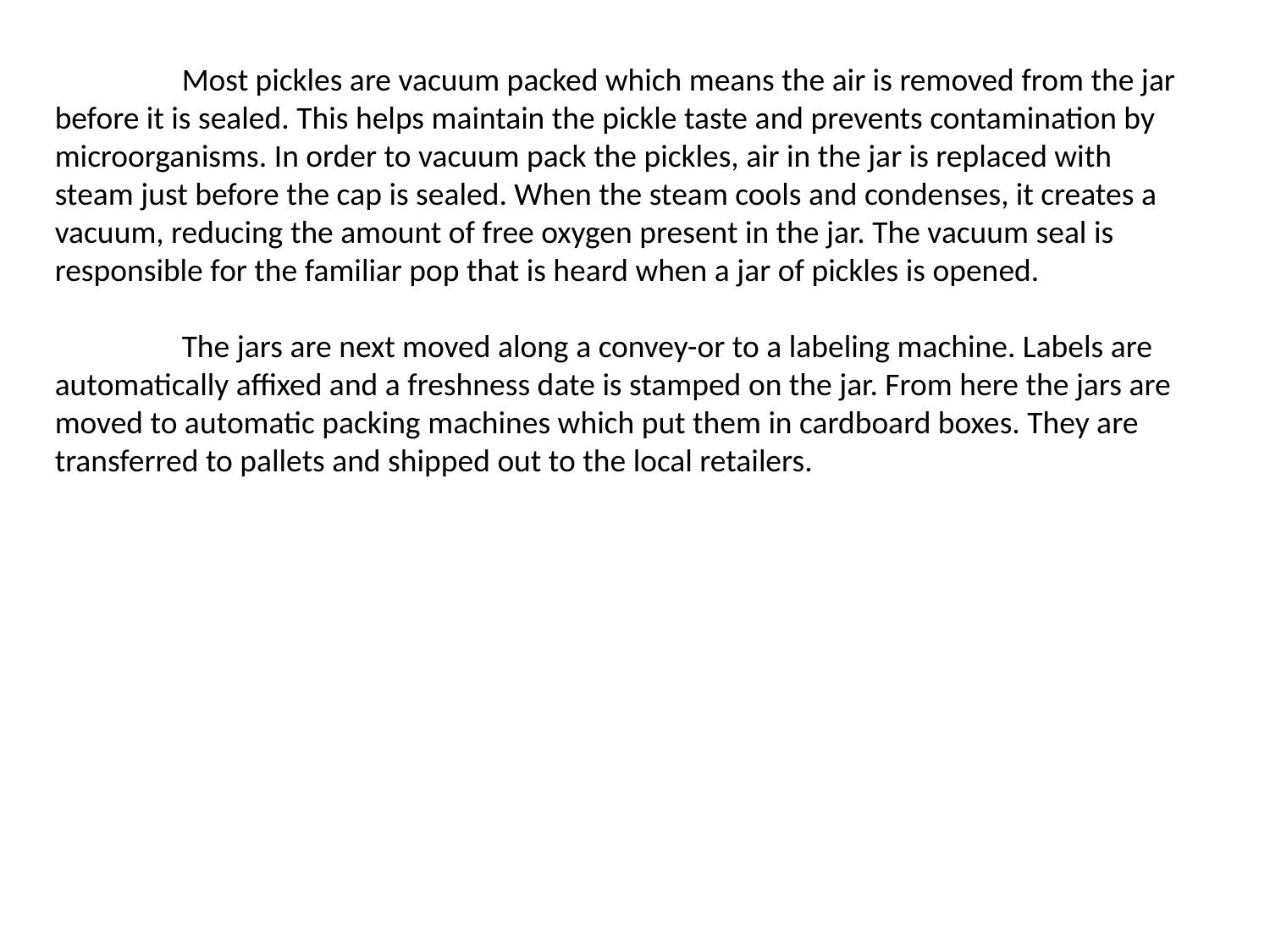

Most pickles are vacuum packed which means the air is removed from the jar before it is sealed. This helps maintain the pickle taste and prevents contamination by microorganisms. In order to vacuum pack the pickles, air in the jar is replaced with steam just before the cap is sealed. When the steam cools and condenses, it creates a vacuum, reducing the amount of free oxygen present in the jar. The vacuum seal is responsible for the familiar pop that is heard when a jar of pickles is opened.

	The jars are next moved along a convey-or to a labeling machine. Labels are automatically affixed and a freshness date is stamped on the jar. From here the jars are moved to automatic packing machines which put them in cardboard boxes. They are transferred to pallets and shipped out to the local retailers.